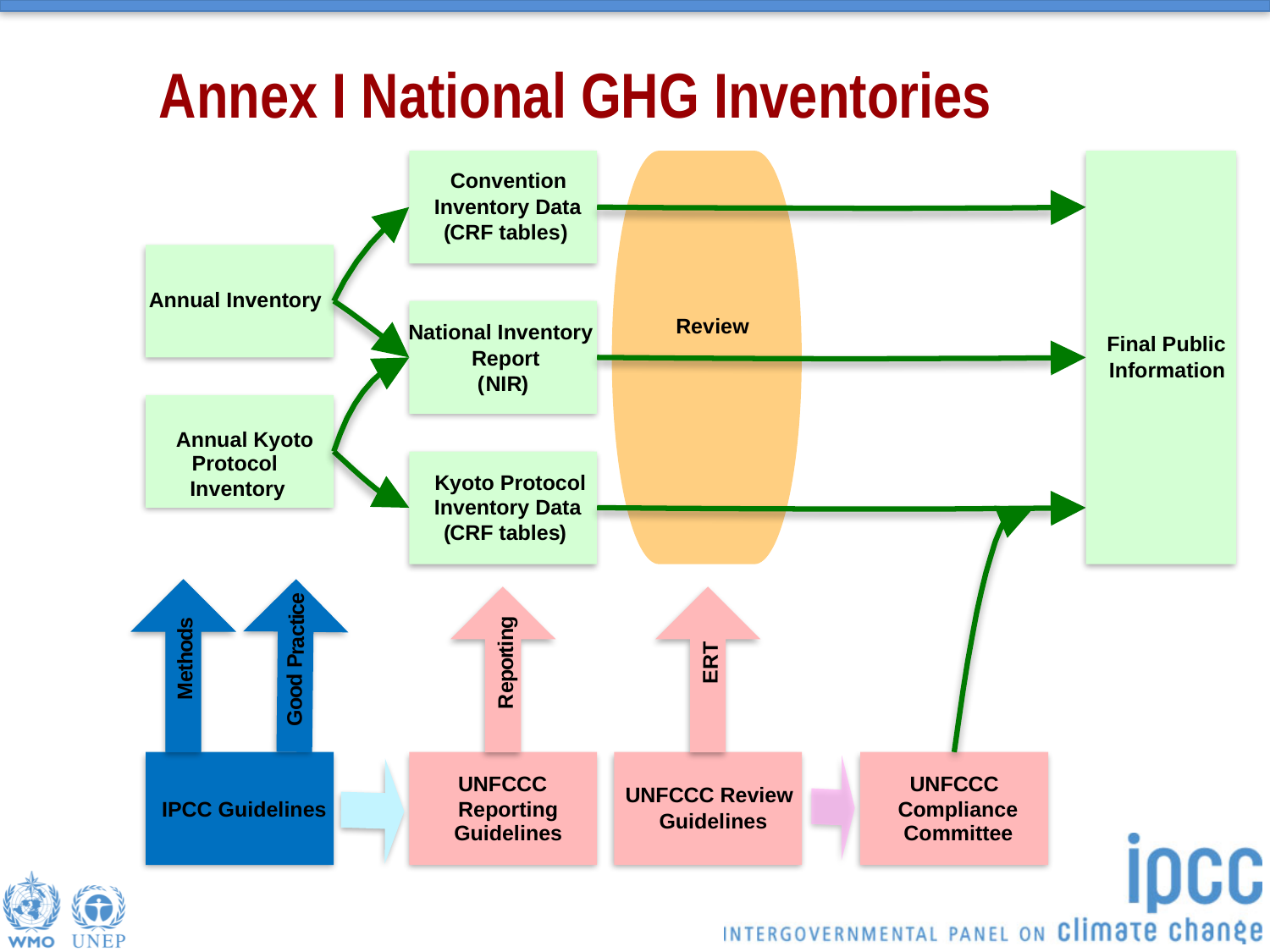

# Annex I National GHG Inventories

Convention

Inventory Data

(
CRF tables
)

Annual Inventory

Review
National Inventory

Final Public

Report
Information

(
NIR
)

Annual Kyoto
Protocol
Inventory

Kyoto Protocol

Inventory Data

(
CRF tables
)

e

c
i
t
g
s
c
n
d
a
i
o
T
t
r
r
h
P
R
o
t

p
e
E
d
e
M
o
R
o
G

UNFCCC
UNFCCC

UNFCCC Review

IPCC Guidelines
Reporting
Compliance
Guidelines
Guidelines
Committee